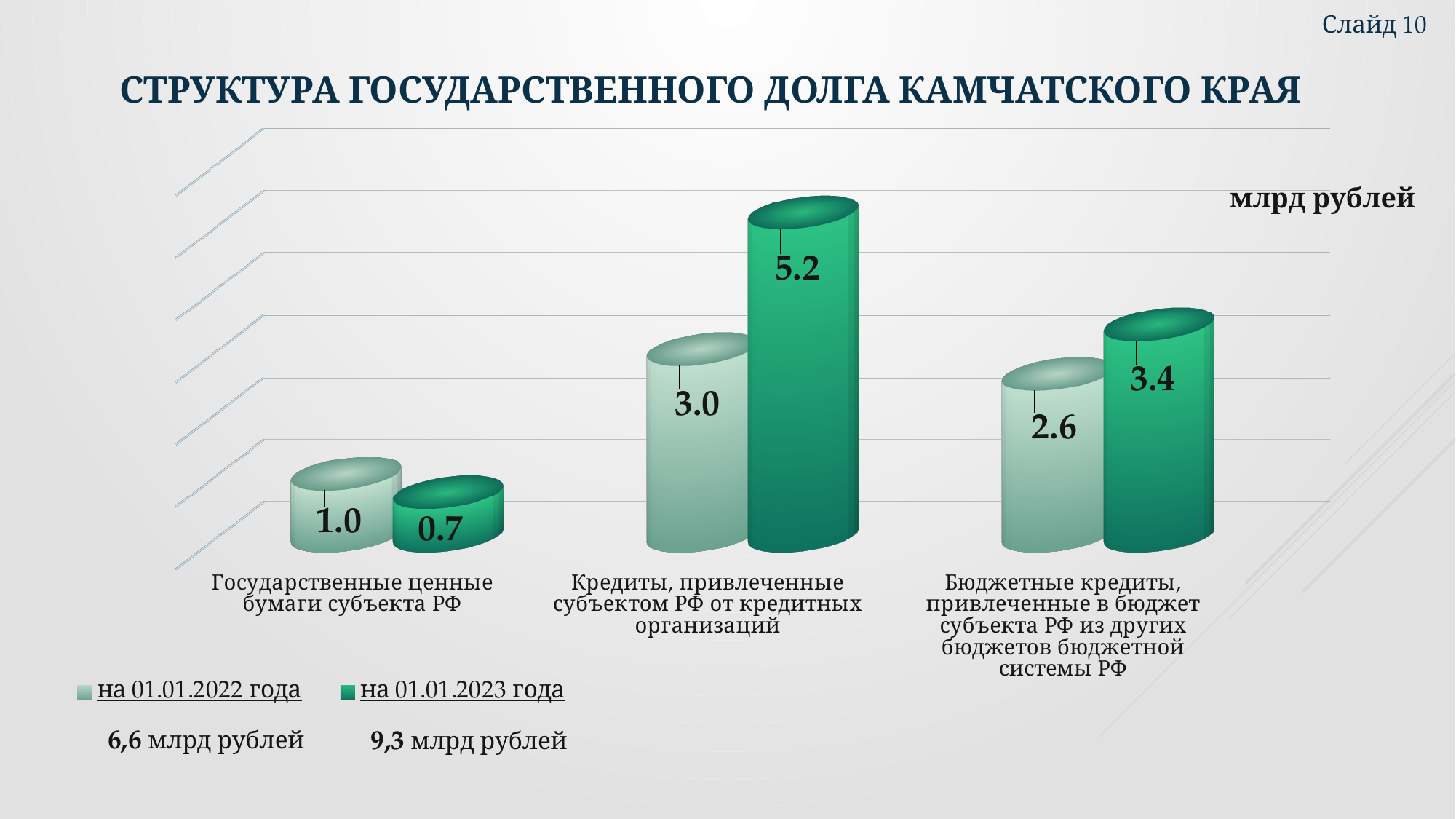

Слайд 10
# Структура государственного долга Камчатского края

[unsupported chart]

млрд рублей
6,6 млрд рублей
9,3 млрд рублей